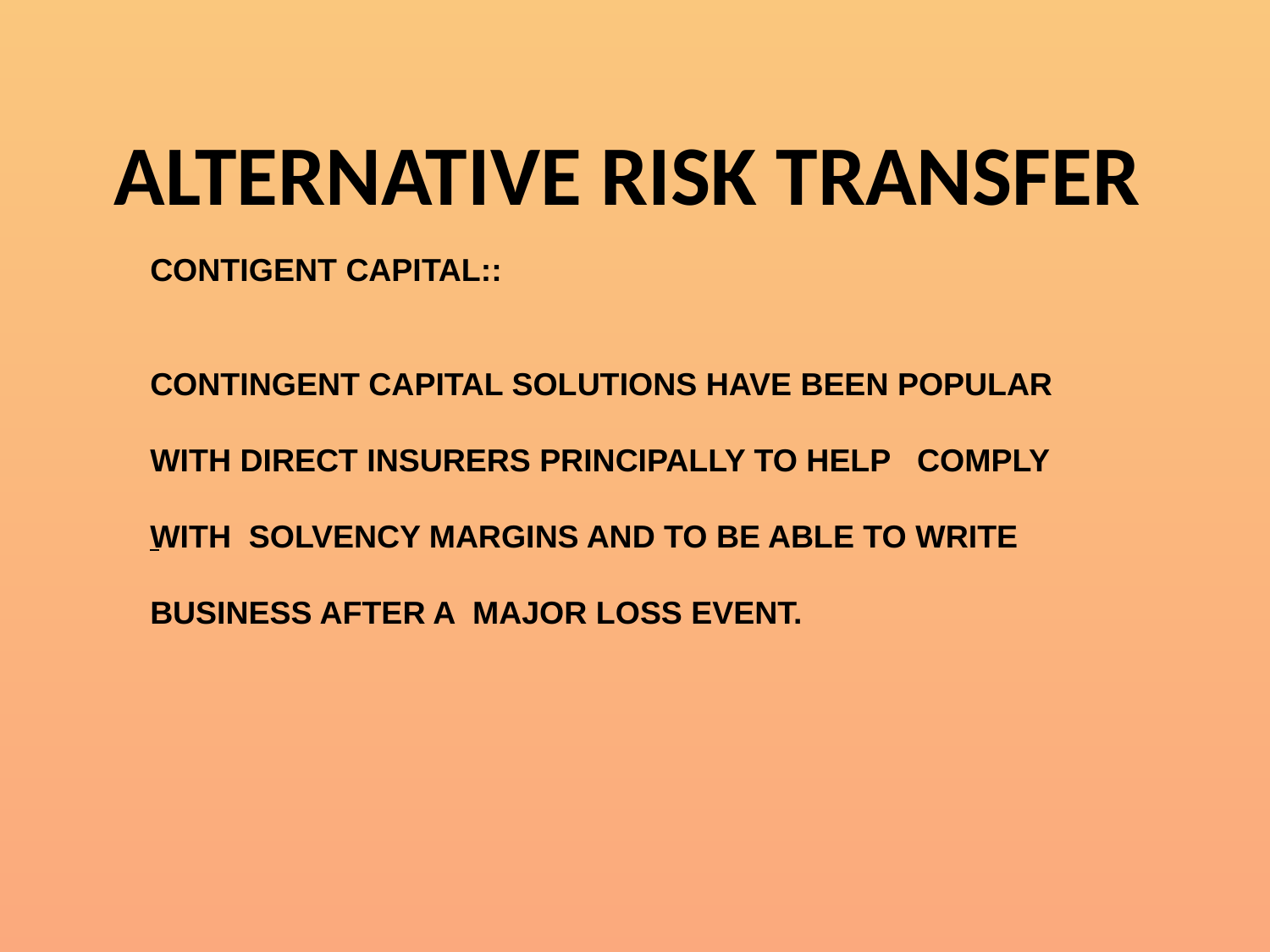

ALTERNATIVE RISK TRANSFER

CONTIGENT CAPITAL::

CONTINGENT CAPITAL SOLUTIONS HAVE BEEN POPULAR

WITH DIRECT INSURERS PRINCIPALLY TO HELP   COMPLY

WITH  SOLVENCY MARGINS AND TO BE ABLE TO WRITE

BUSINESS AFTER A  MAJOR LOSS EVENT.